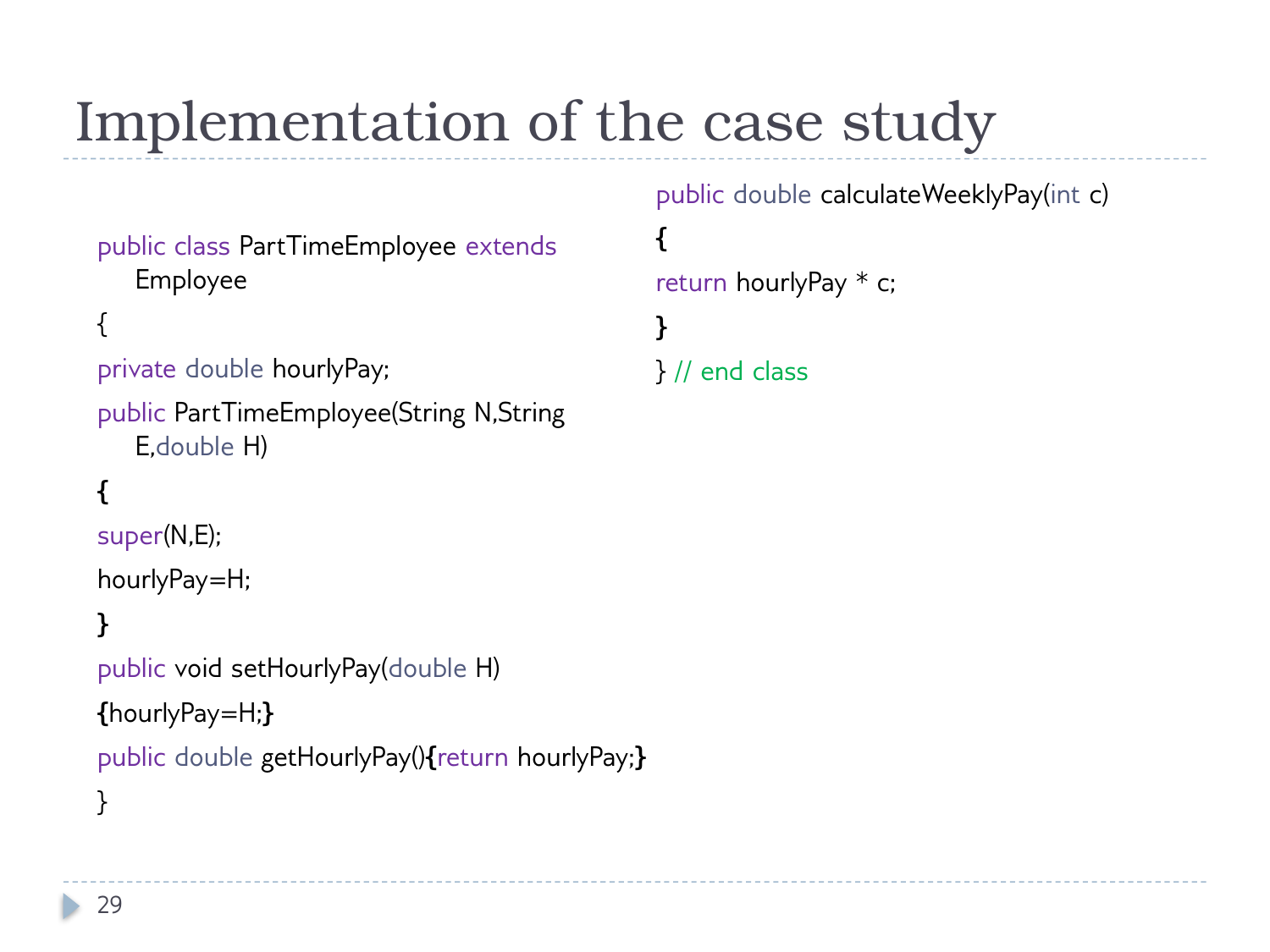

# Implementation of the case study
public double calculateWeeklyPay(int c)
{
return hourlyPay * c;
}
} // end class

public class PartTimeEmployee extends Employee
{
private double hourlyPay;
public PartTimeEmployee(String N,String E,double H)
{
super(N,E);
hourlyPay=H;
}
public void setHourlyPay(double H)
{hourlyPay=H;}
public double getHourlyPay(){return hourlyPay;}
}
29